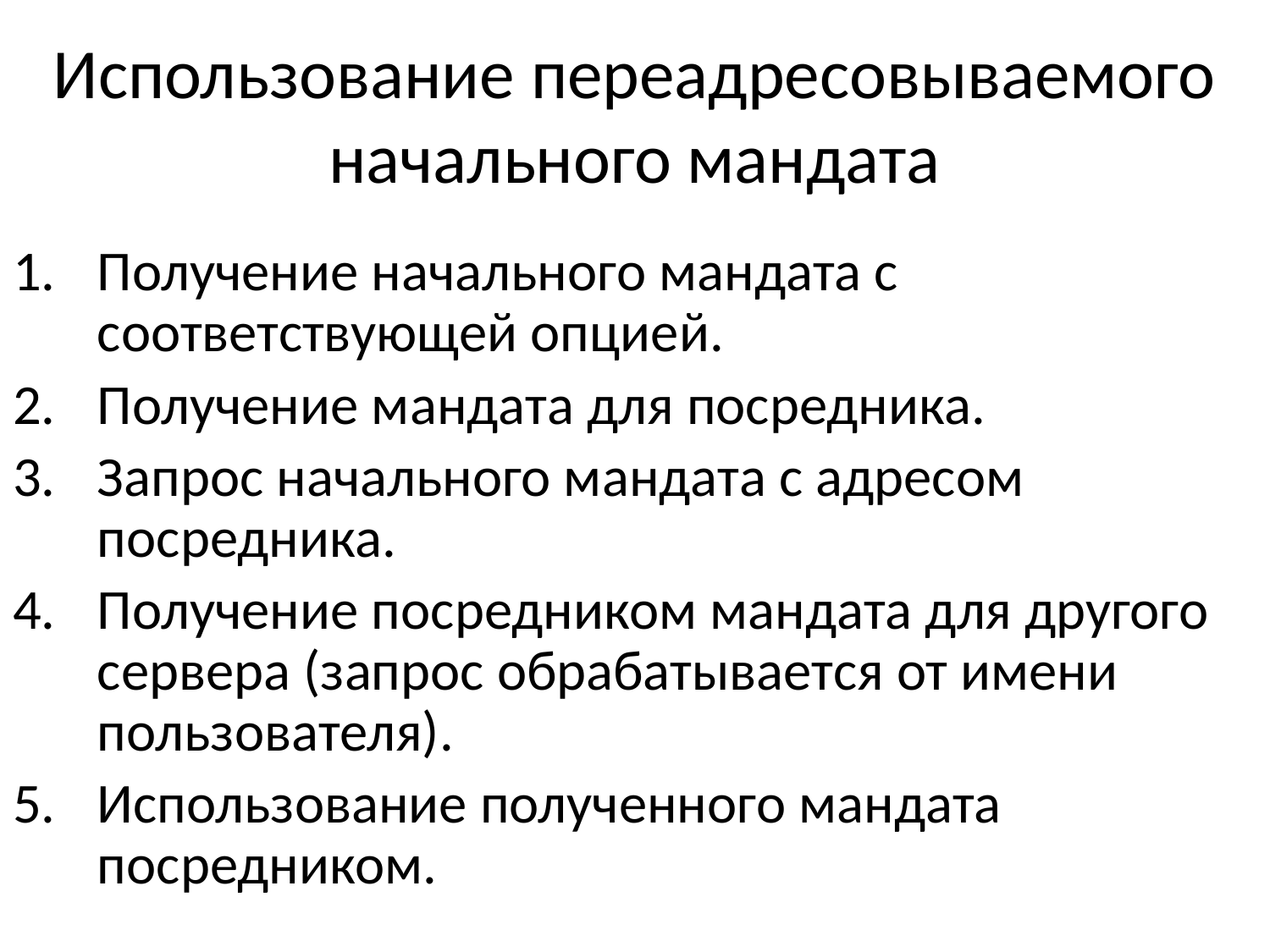

# Использование переадресовываемого начального мандата
Получение начального мандата с соответствующей опцией.
Получение мандата для посредника.
Запрос начального мандата с адресом посредника.
Получение посредником мандата для другого сервера (запрос обрабатывается от имени пользователя).
Использование полученного мандата посредником.